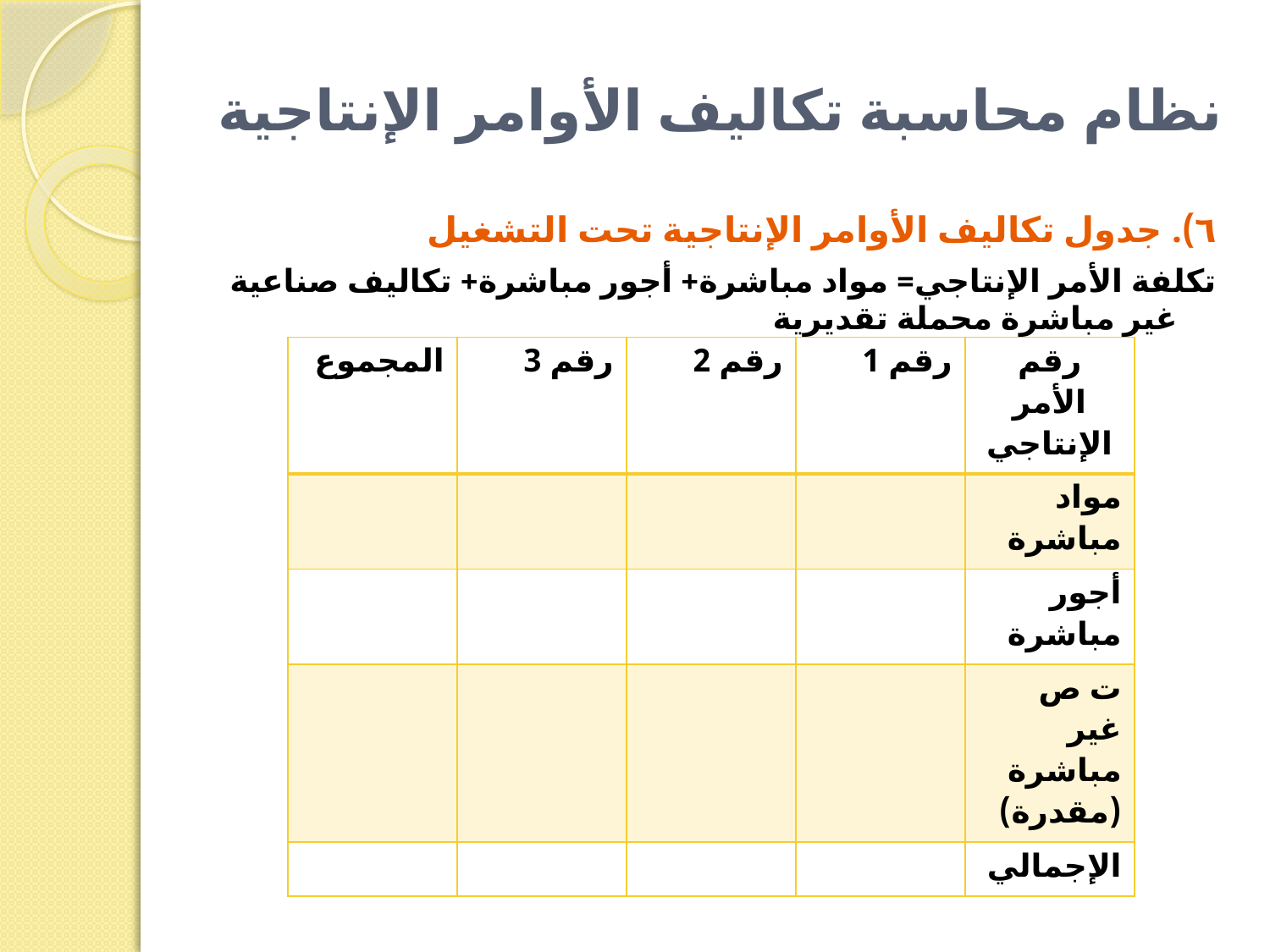

# نظام محاسبة تكاليف الأوامر الإنتاجية
٦). جدول تكاليف الأوامر الإنتاجية تحت التشغيل
تكلفة الأمر الإنتاجي= مواد مباشرة+ أجور مباشرة+ تكاليف صناعية غير مباشرة محملة تقديرية
| المجموع | رقم 3 | رقم 2 | رقم 1 | رقم الأمر الإنتاجي |
| --- | --- | --- | --- | --- |
|  |  |  |  | مواد مباشرة |
|  |  |  |  | أجور مباشرة |
|  |  |  |  | ت ص غير مباشرة (مقدرة) |
|  |  |  |  | الإجمالي |